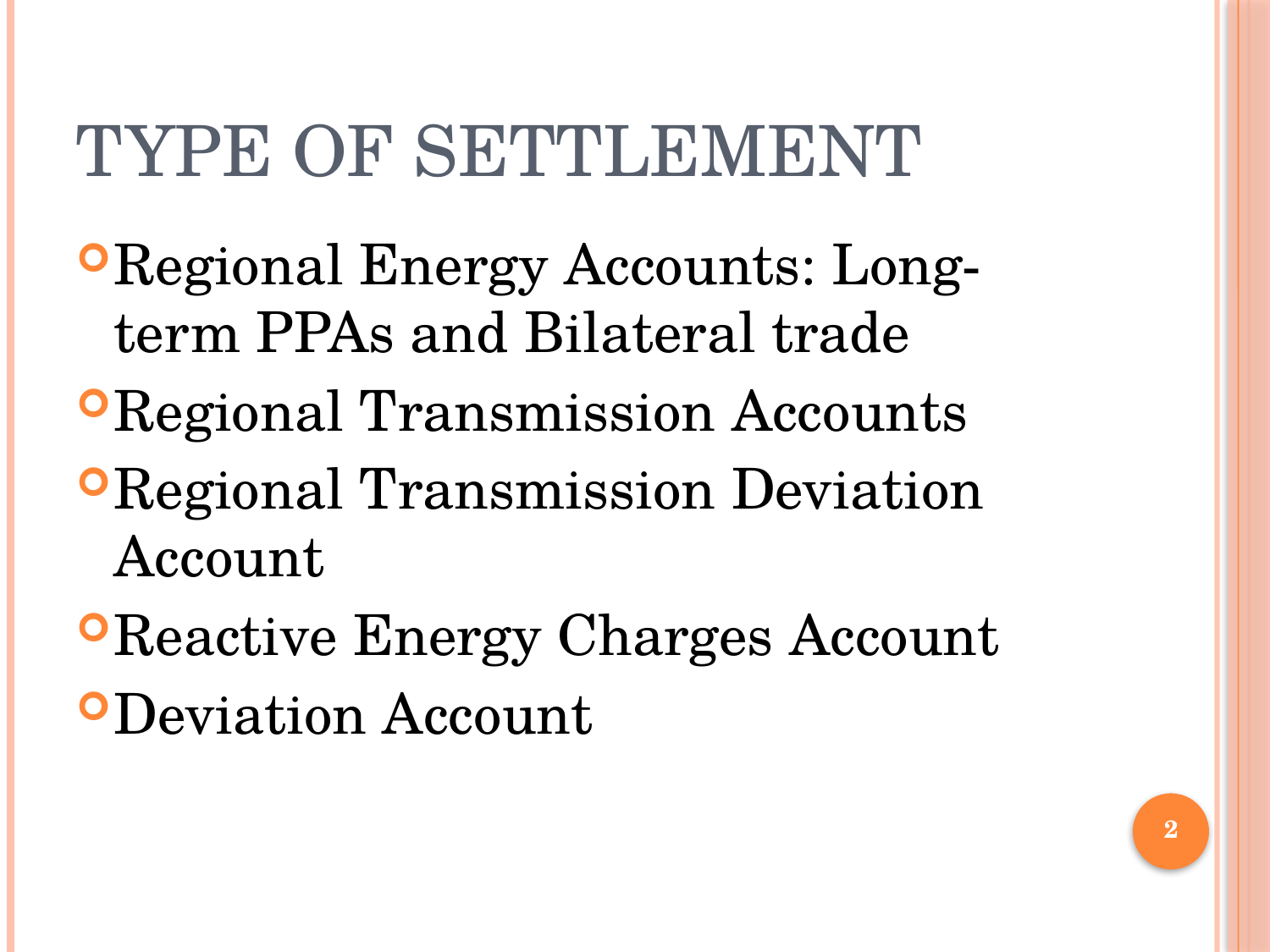

# Type of settlement
Regional Energy Accounts: Long-term PPAs and Bilateral trade
Regional Transmission Accounts
Regional Transmission Deviation Account
Reactive Energy Charges Account
Deviation Account
2